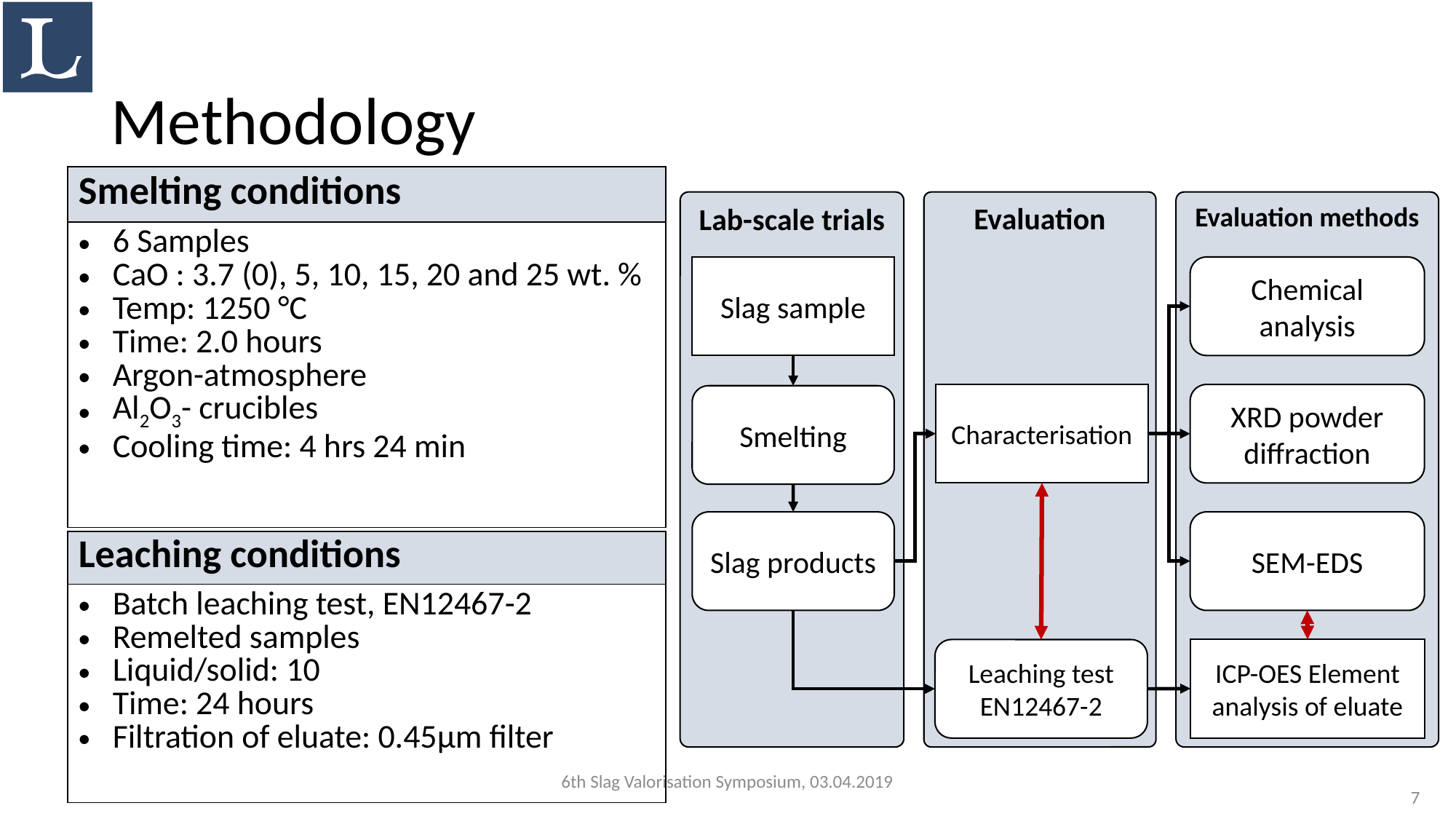

# Methodology
| Smelting conditions |
| --- |
| 6 Samples CaO : 3.7 (0), 5, 10, 15, 20 and 25 wt. % Temp: 1250 °C Time: 2.0 hours Argon-atmosphere Al2O3- crucibles Cooling time: 4 hrs 24 min |
Lab-scale trials
Evaluation
Evaluation methods
Slag sample
Characterisation
Smelting
Slag products
Chemical analysis
XRD powder diffraction
SEM-EDS
| Leaching conditions |
| --- |
| Batch leaching test, EN12467-2 Remelted samples Liquid/solid: 10 Time: 24 hours Filtration of eluate: 0.45µm filter |
ICP-OES Element analysis of eluate
Leaching test EN12467-2
6th Slag Valorisation Symposium, 03.04.2019
7